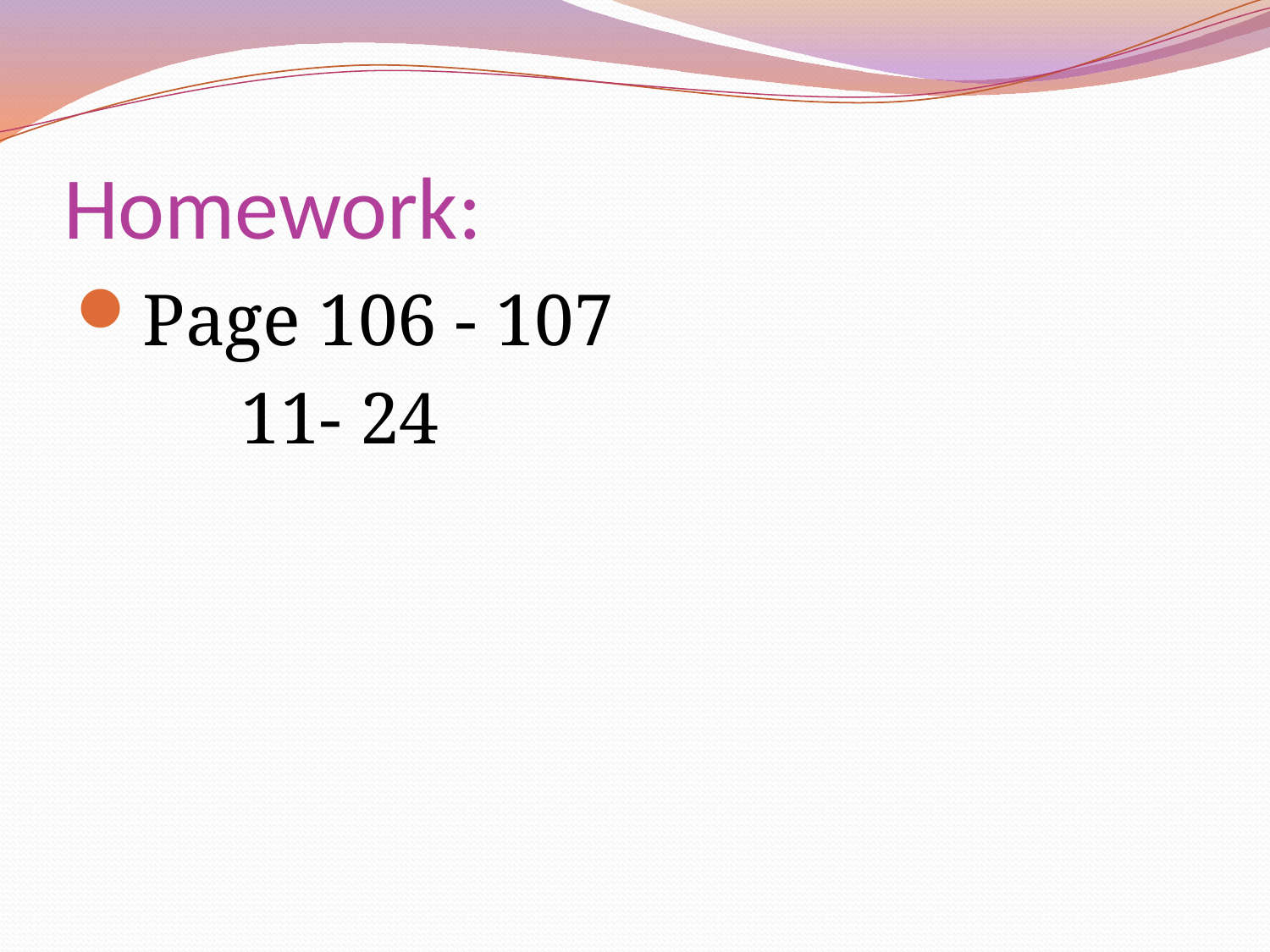

# Homework:
Page 106 - 107
		11- 24